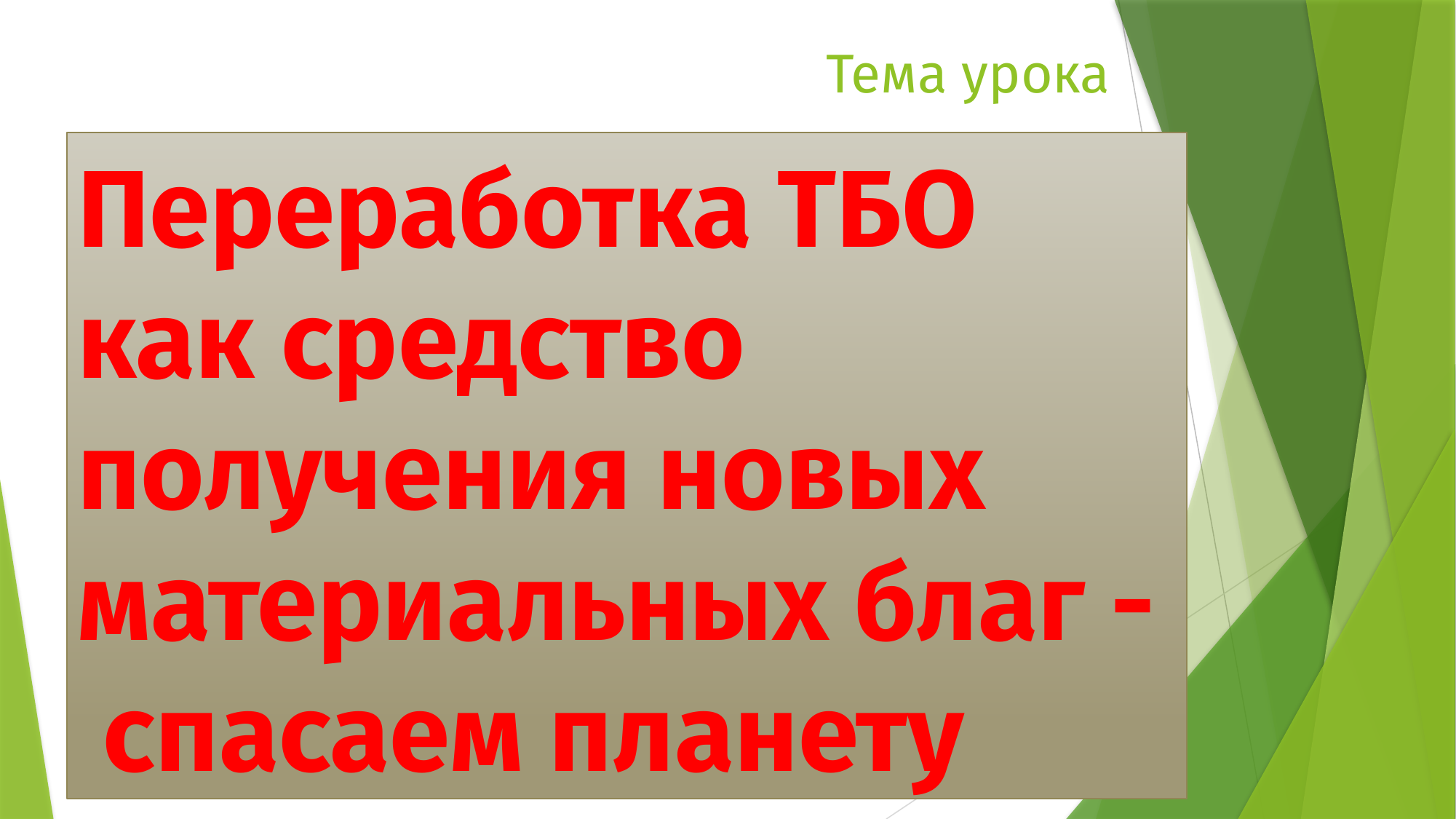

# Тема урока
Переработка ТБО как средство получения новых материальных благ -  спасаем планету
ТБО
спасение
получения
средство
 как
материальных
благ
планеты